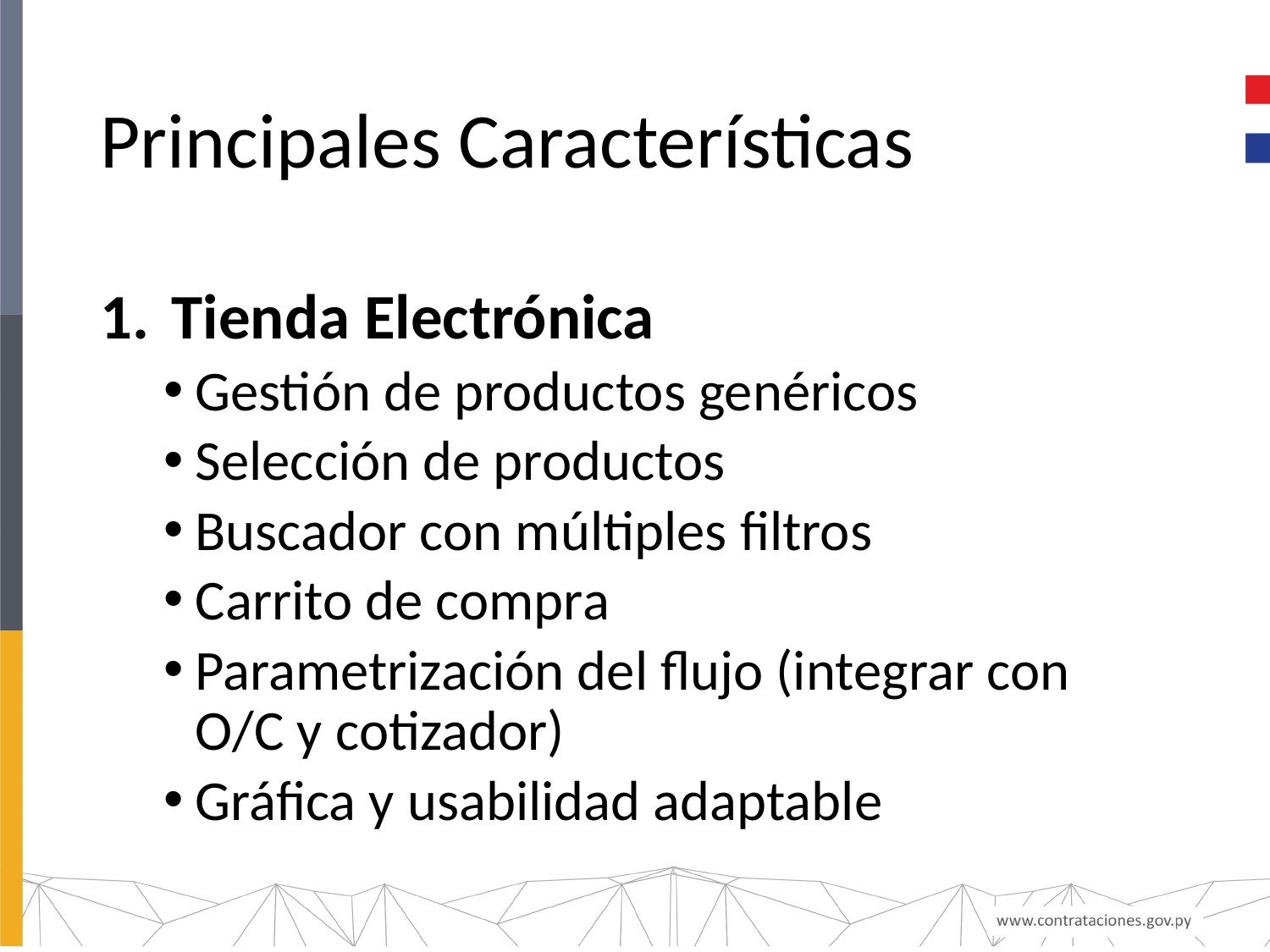

# Principales Características
Tienda Electrónica
Gestión de productos genéricos
Selección de productos
Buscador con múltiples filtros
Carrito de compra
Parametrización del flujo (integrar con O/C y cotizador)
Gráfica y usabilidad adaptable